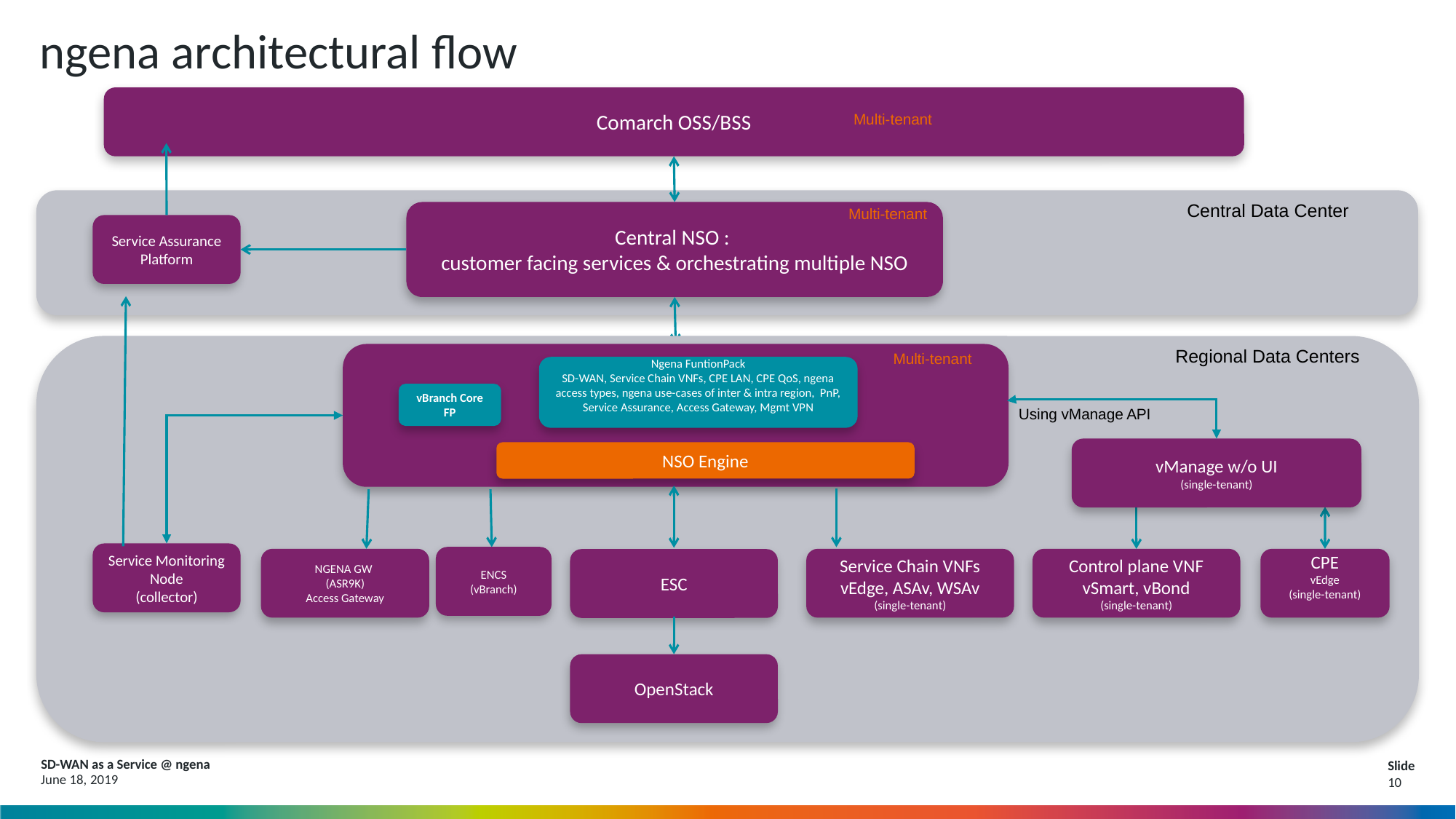

# ngena architectural flow
Comarch OSS/BSS
Multi-tenant

Central Data Center
Multi-tenant
Central NSO :
customer facing services & orchestrating multiple NSO
Service Assurance Platform

Regional Data Centers

Multi-tenant
Ngena FuntionPack
SD-WAN, Service Chain VNFs, CPE LAN, CPE QoS, ngena access types, ngena use-cases of inter & intra region,  PnP, Service Assurance, Access Gateway, Mgmt VPN

vBranch Core FP

Using vManage API
vManage w/o UI
(single-tenant)
NSO Engine
Service Monitoring Node
(collector)
ENCS
(vBranch)
NGENA GW
(ASR9K)
Access Gateway
Service Chain VNFs
vEdge, ASAv, WSAv
(single-tenant)
Control plane VNF
vSmart, vBond
(single-tenant)
CPE
vEdge
(single-tenant)

ESC
OpenStack
SD-WAN as a Service @ ngena
Slide
10
June 18, 2019